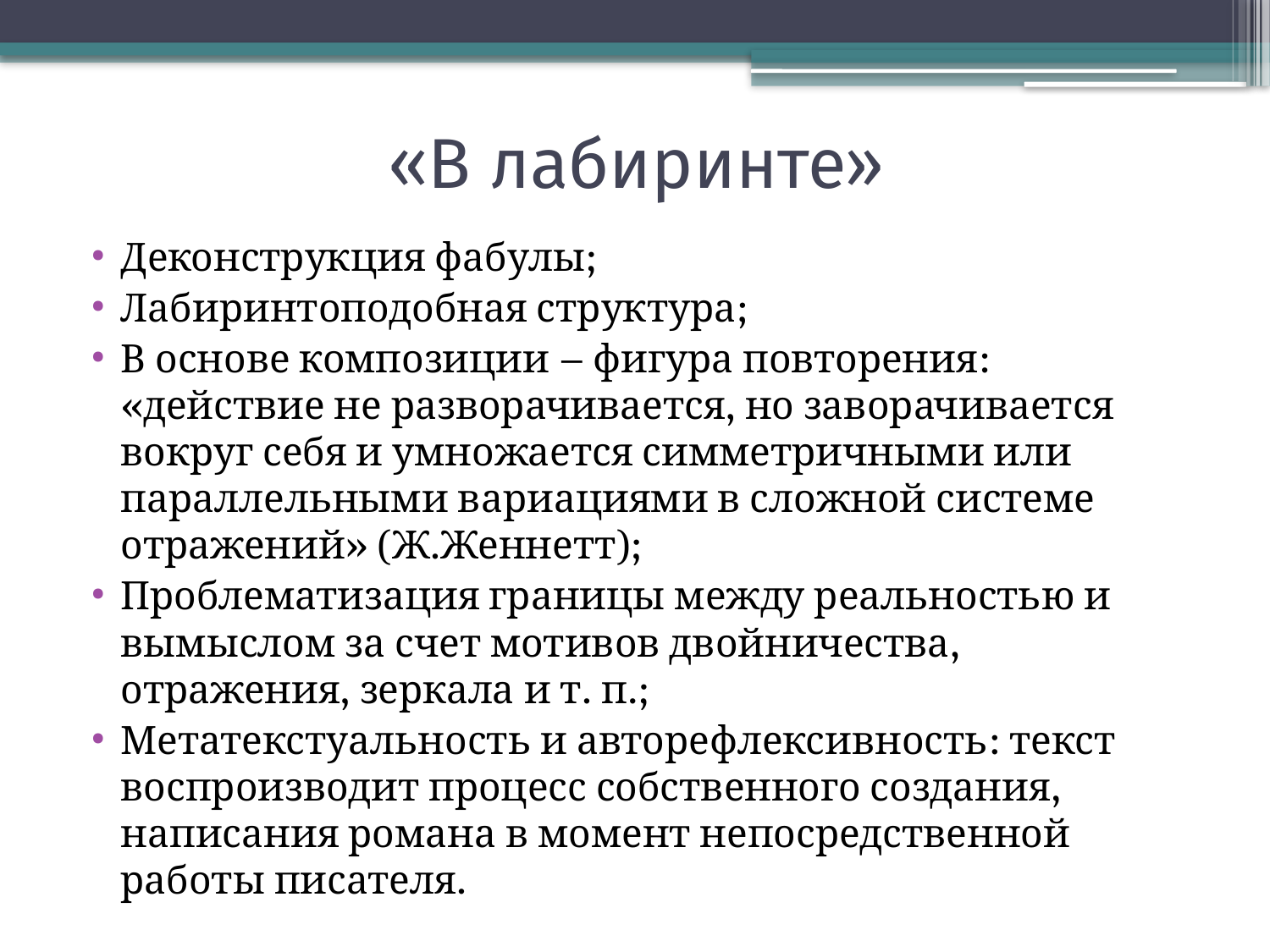

# «В лабиринте»
Деконструкция фабулы;
Лабиринтоподобная структура;
В основе композиции – фигура повторения: «действие не разворачивается, но заворачивается вокруг себя и умножается симметричными или параллельными вариациями в сложной системе отражений» (Ж.Женнетт);
Проблематизация границы между реальностью и вымыслом за счет мотивов двойничества, отражения, зеркала и т. п.;
Метатекстуальность и авторефлексивность: текст воспроизводит процесс собственного создания, написания романа в момент непосредственной работы писателя.